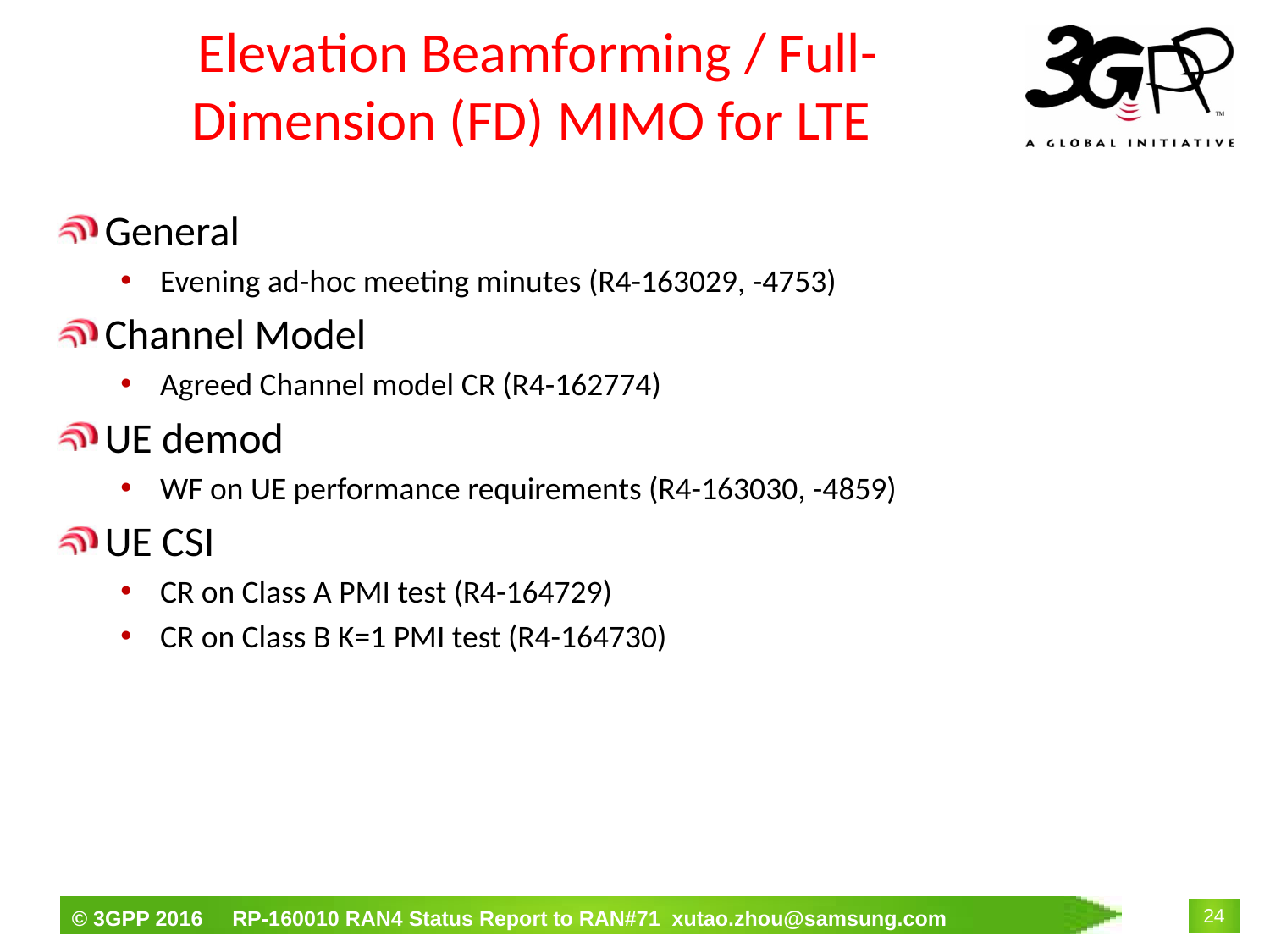

# Elevation Beamforming / Full-Dimension (FD) MIMO for LTE
General
Evening ad-hoc meeting minutes (R4-163029, -4753)
Channel Model
Agreed Channel model CR (R4-162774)
UE demod
WF on UE performance requirements (R4-163030, -4859)
UE CSI
CR on Class A PMI test (R4-164729)
CR on Class B K=1 PMI test (R4-164730)